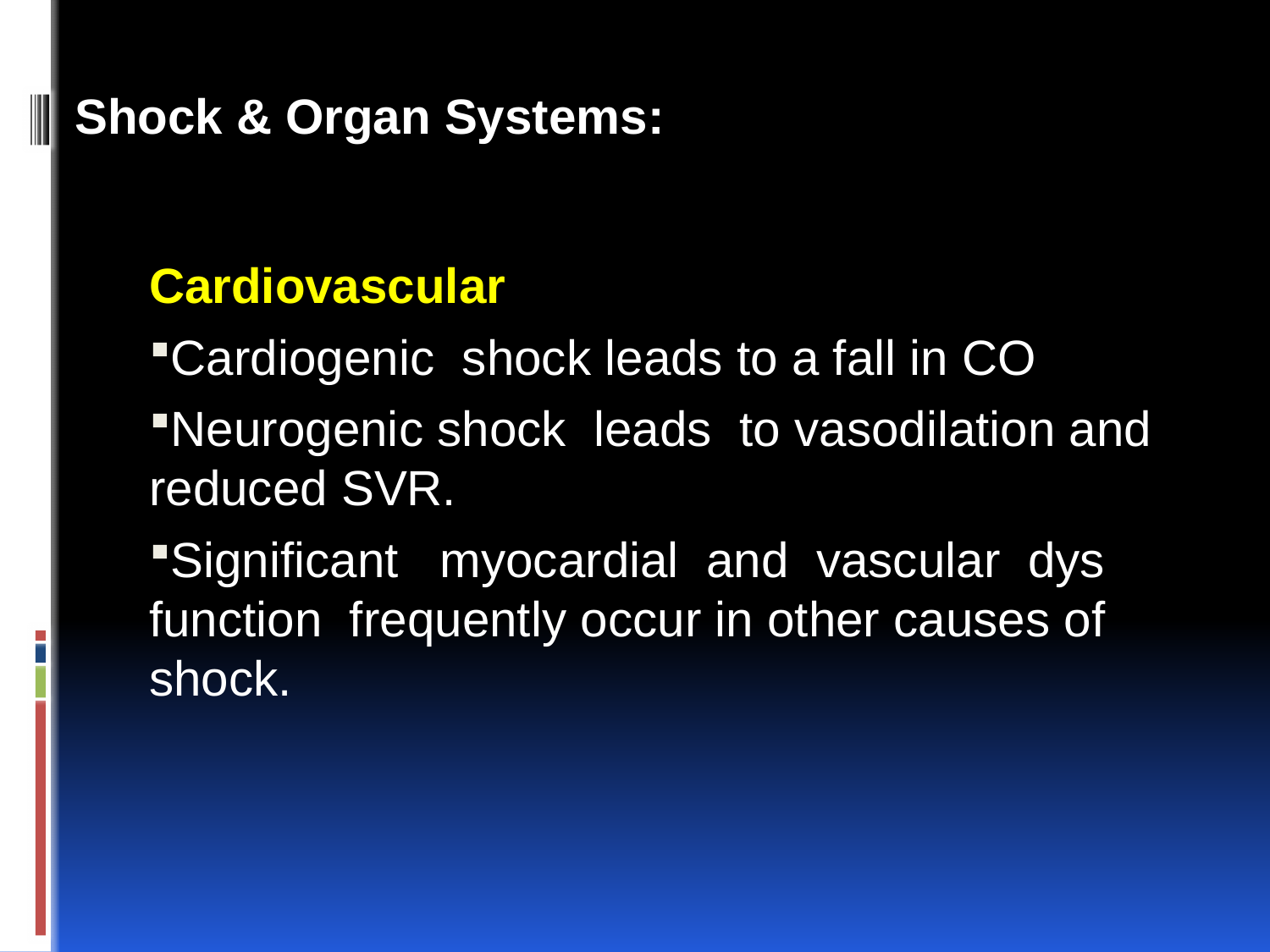

Shock & Organ Systems:
Cardiovascular
Cardiogenic  shock leads to a fall in CO
Neurogenic shock  leads  to vasodilation and  reduced SVR.
Significant   myocardial  and  vascular  dys­ function  frequently occur in other causes of shock.